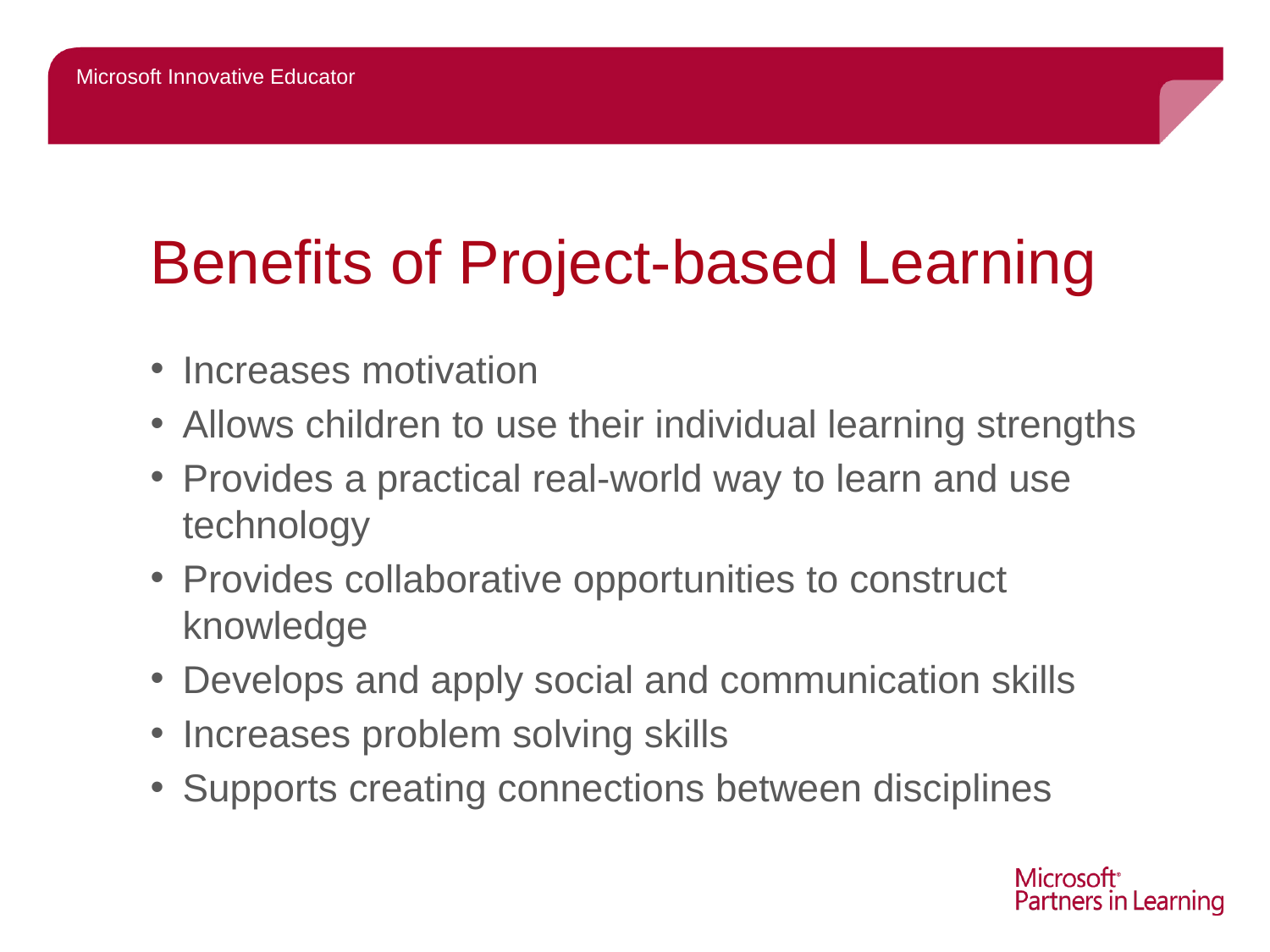

# Benefits of Project-based Learning
Increases motivation
Allows children to use their individual learning strengths
Provides a practical real-world way to learn and use technology
Provides collaborative opportunities to construct knowledge
Develops and apply social and communication skills
Increases problem solving skills
Supports creating connections between disciplines